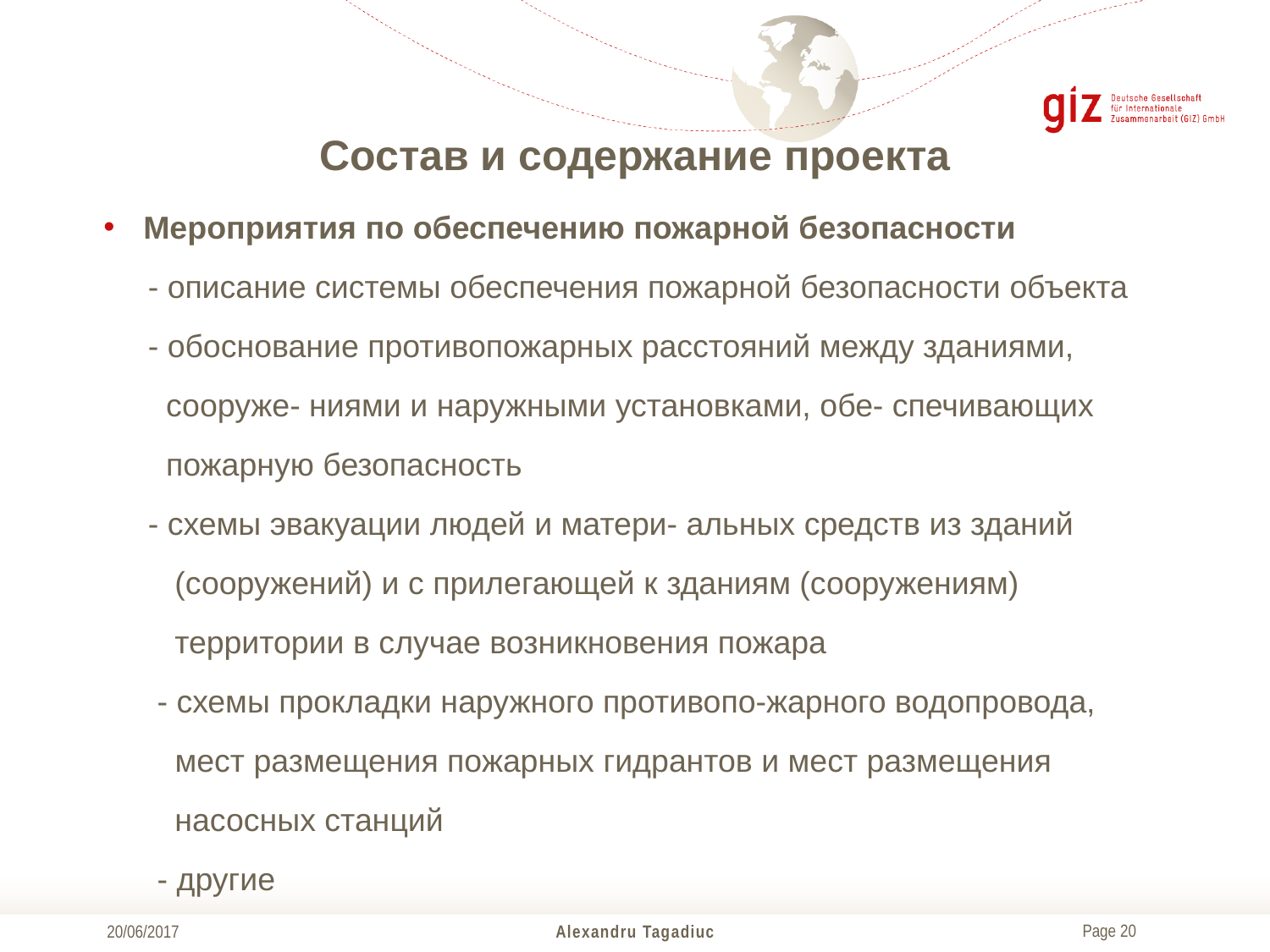

# Состав и содержание проекта
Mероприятия по обеспечению пожарной безопасности
     - описание системы обеспечения пожарной безопасности объекта
     - обоснование противопожарных расстояний между зданиями,
       сооруже- ниями и наружными установками, обе- спечивающих
       пожарную безопасность
     - схемы эвакуации людей и матери- альных средств из зданий
        (сооружений) и с прилегающей к зданиям (сооружениям)
        территории в случае возникновения пожара
      - схемы прокладки наружного противопо-жарного водопровода,
        мест размещения пожарных гидрантов и мест размещения
        насосных станций
      - другие

20/06/2017
Alexandru Tagadiuc